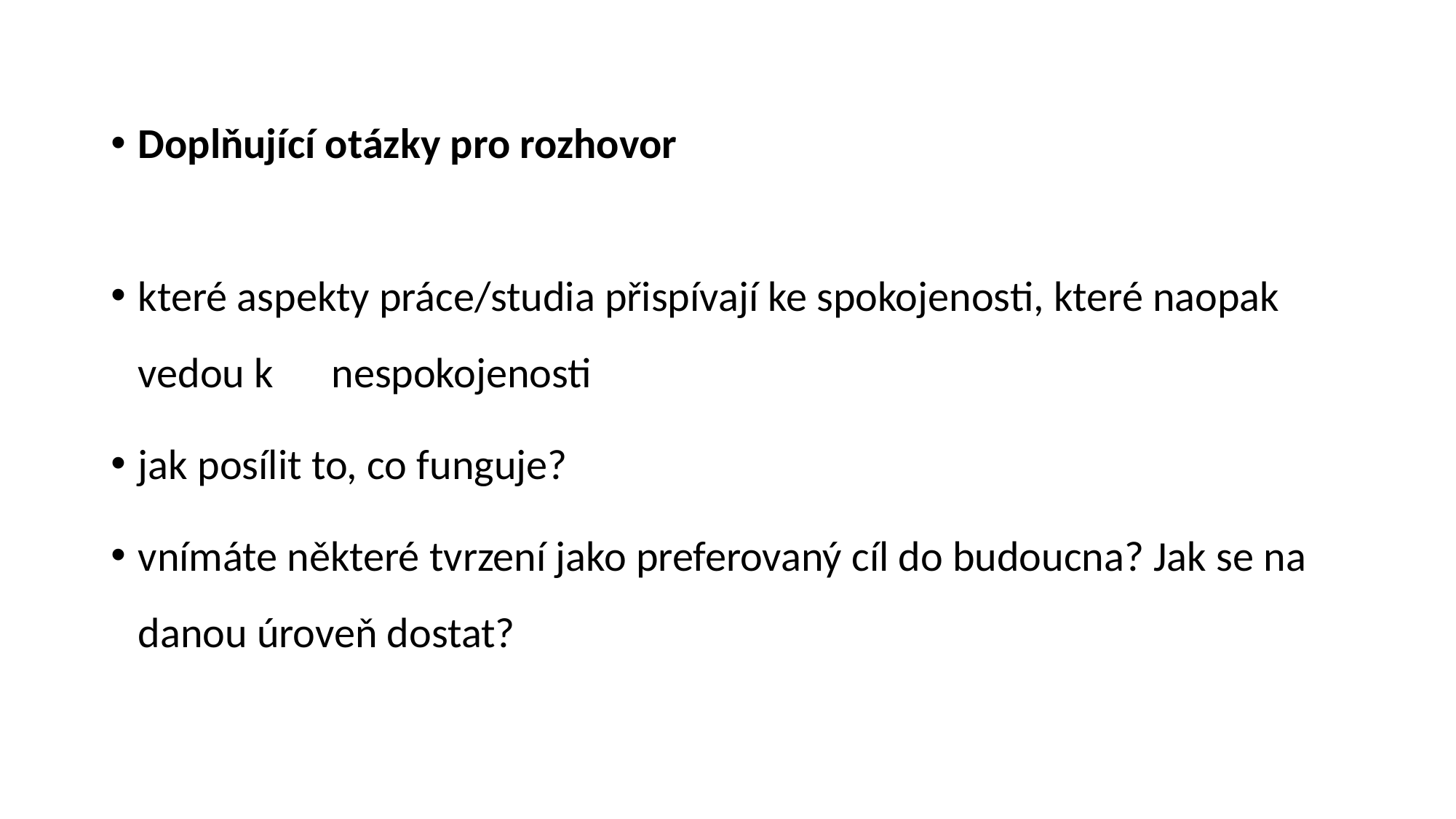

Doplňující otázky pro rozhovor

které aspekty práce/studia přispívají ke spokojenosti, které naopak vedou k      nespokojenosti
jak posílit to, co funguje?
vnímáte některé tvrzení jako preferovaný cíl do budoucna? Jak se na danou úroveň dostat?